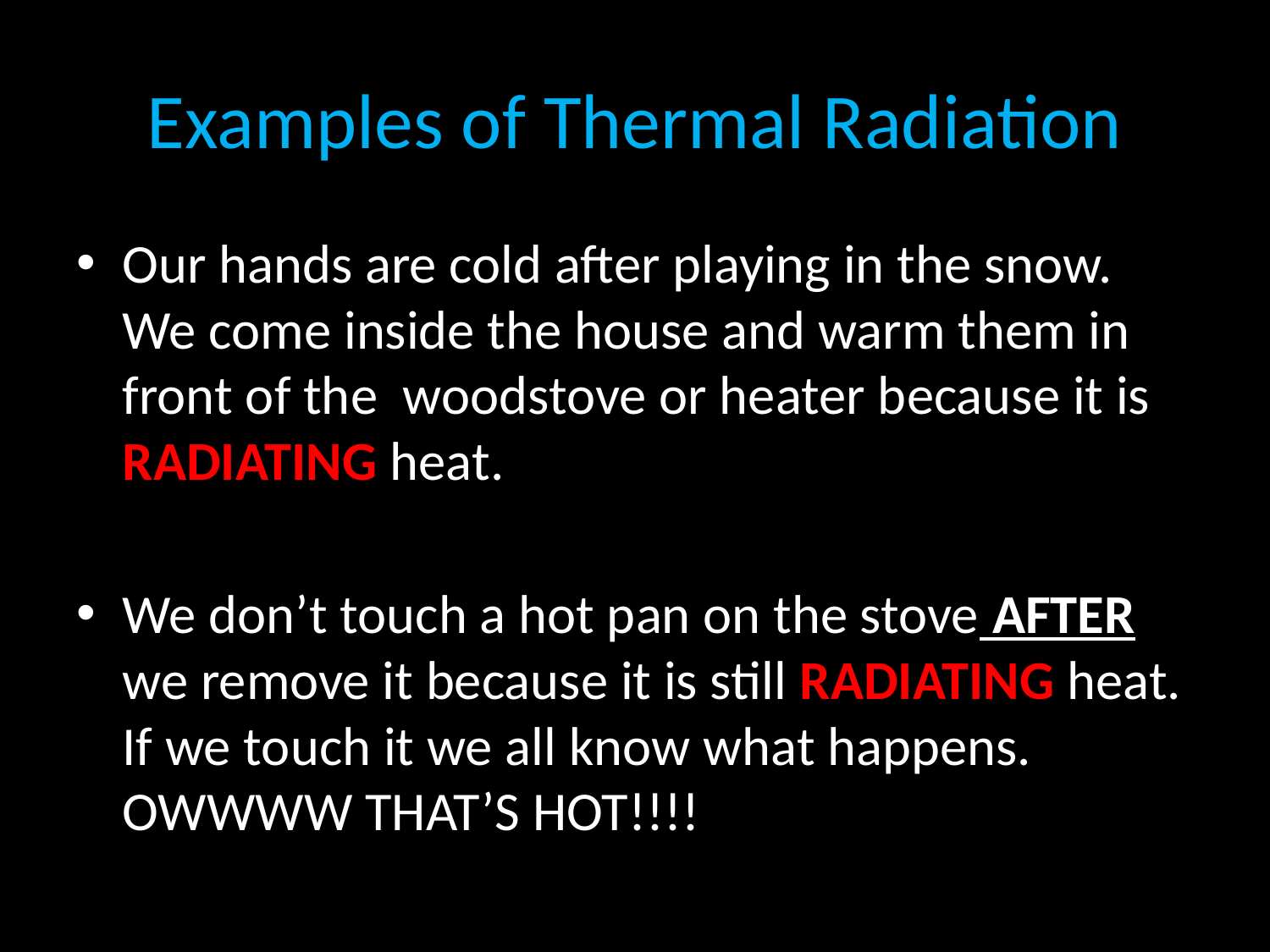

# Examples of Thermal Radiation
Our hands are cold after playing in the snow. We come inside the house and warm them in front of the  woodstove or heater because it is RADIATING heat.

We don’t touch a hot pan on the stove AFTER we remove it because it is still RADIATING heat. If we touch it we all know what happens.  OWWWW THAT’S HOT!!!!